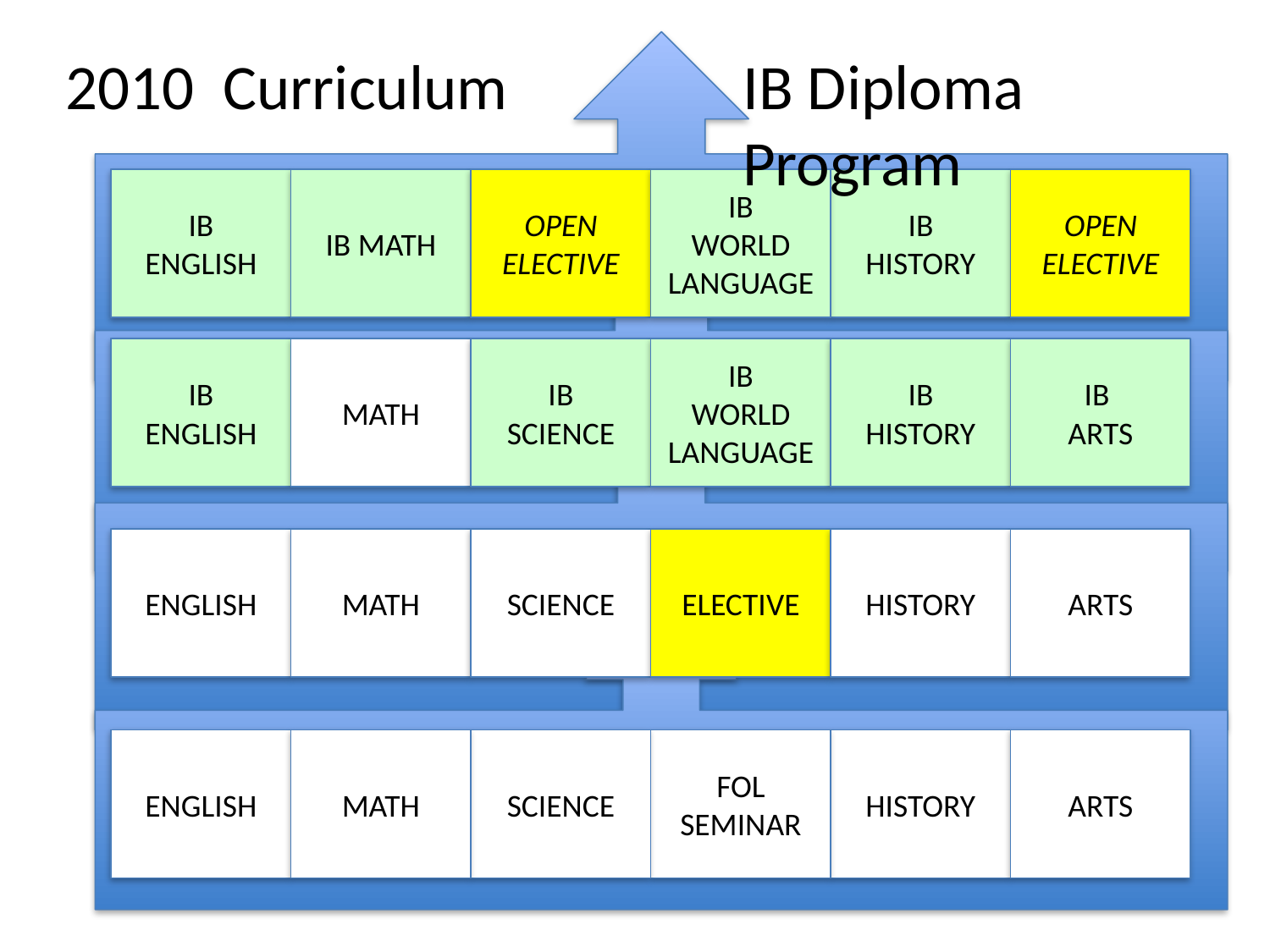

2010  Curriculum
IB Diploma Program
IB
ENGLISH
IB MATH
OPEN
ELECTIVE
IB
WORLD
LANGUAGE
IB
HISTORY
OPEN
ELECTIVE

IB
ENGLISH
MATH
IB
SCIENCE
IB
WORLD
LANGUAGE
IB
HISTORY
IB
ARTS

ENGLISH
MATH
SCIENCE
ELECTIVE
HISTORY
ARTS

ENGLISH
MATH
SCIENCE
FOL
SEMINAR
HISTORY
ARTS